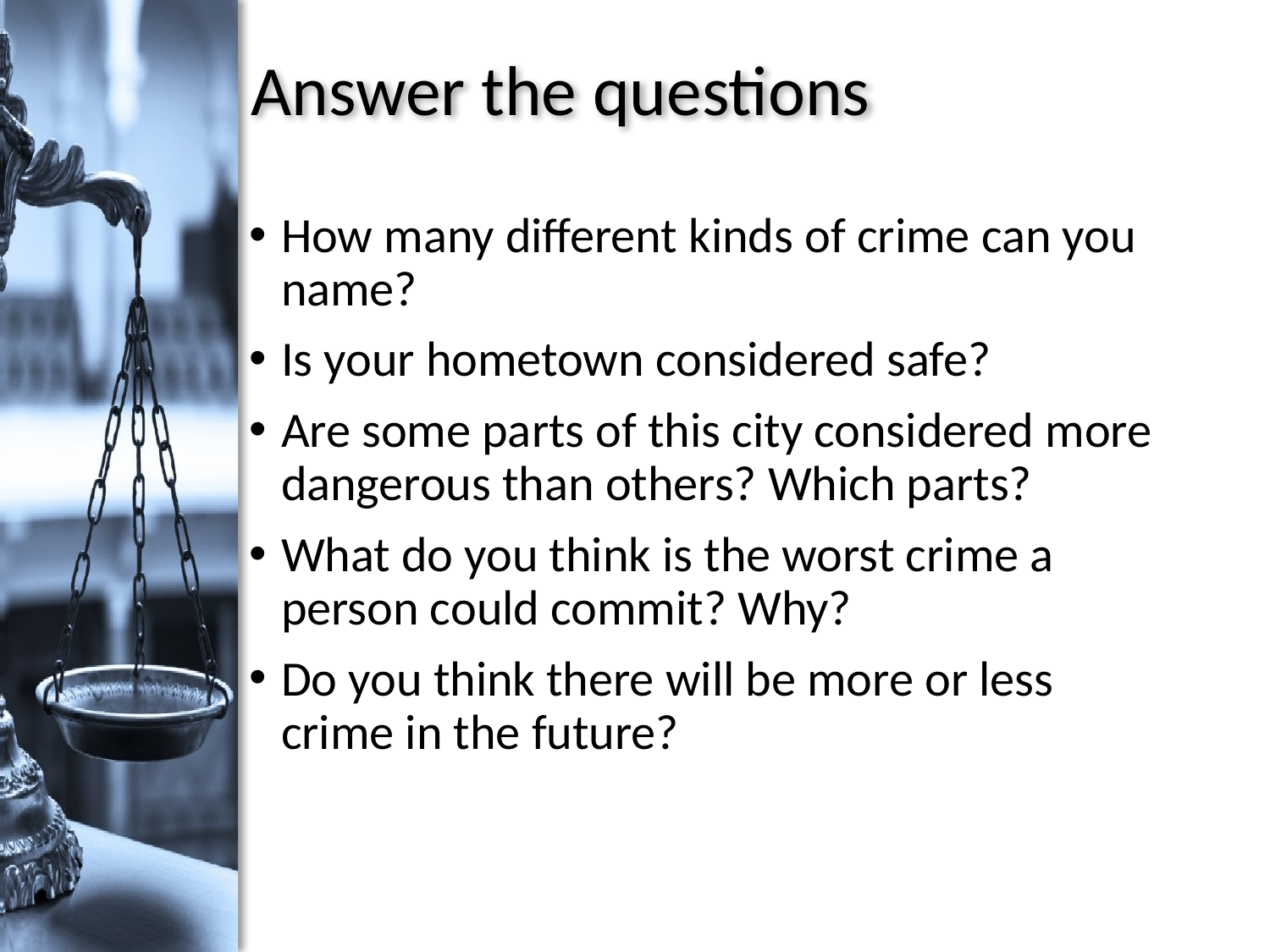

# Answer the questions
How many different kinds of crime can you name?
Is your hometown considered safe?
Are some parts of this city considered more dangerous than others? Which parts?
What do you think is the worst crime a person could commit? Why?
Do you think there will be more or less crime in the future?